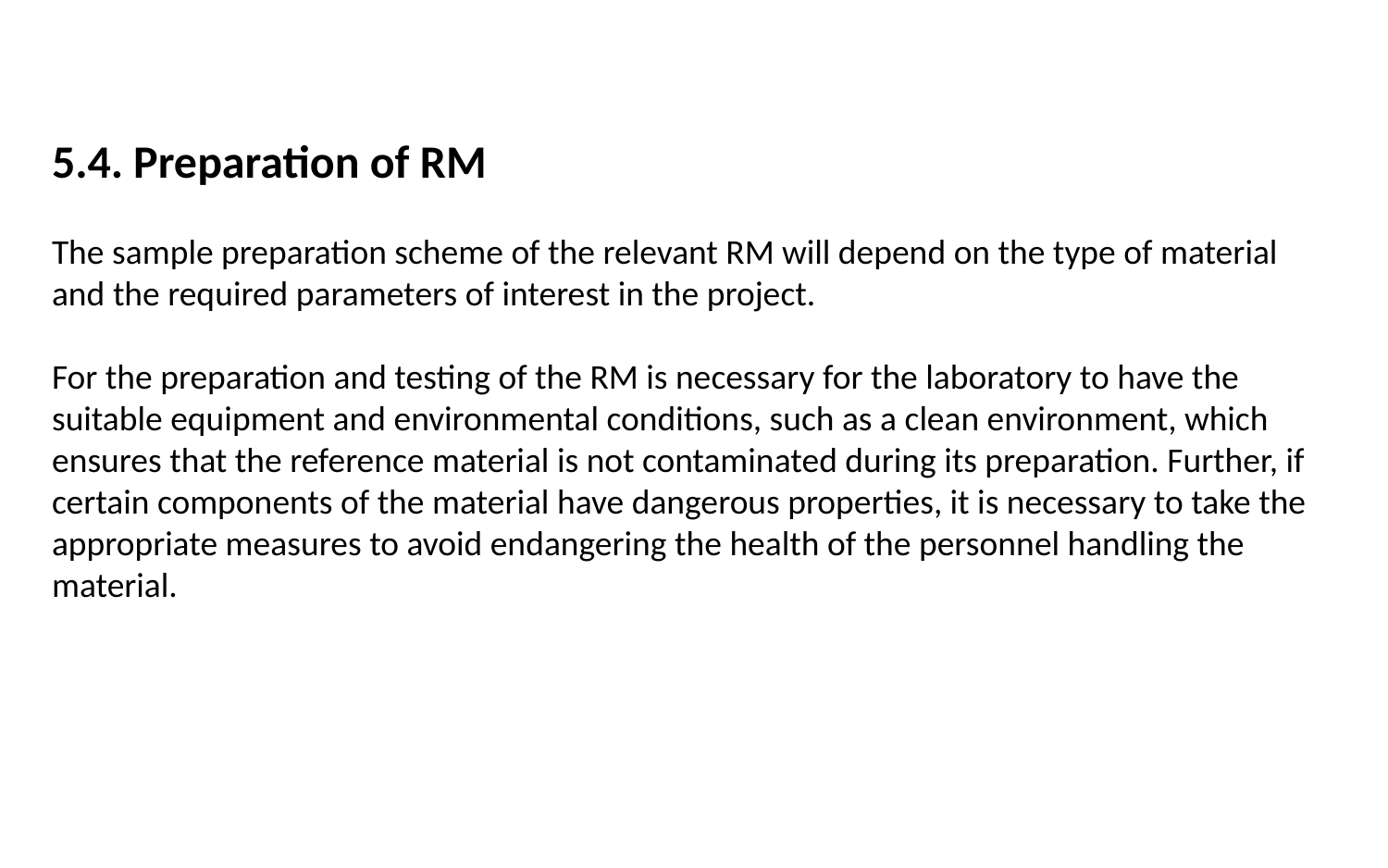

5.4. Preparation of RM

The sample preparation scheme of the relevant RM will depend on the type of material and the required parameters of interest in the project.

For the preparation and testing of the RM is necessary for the laboratory to have the suitable equipment and environmental conditions, such as a clean environment, which ensures that the reference material is not contaminated during its preparation. Further, if certain components of the material have dangerous properties, it is necessary to take the appropriate measures to avoid endangering the health of the personnel handling the material.